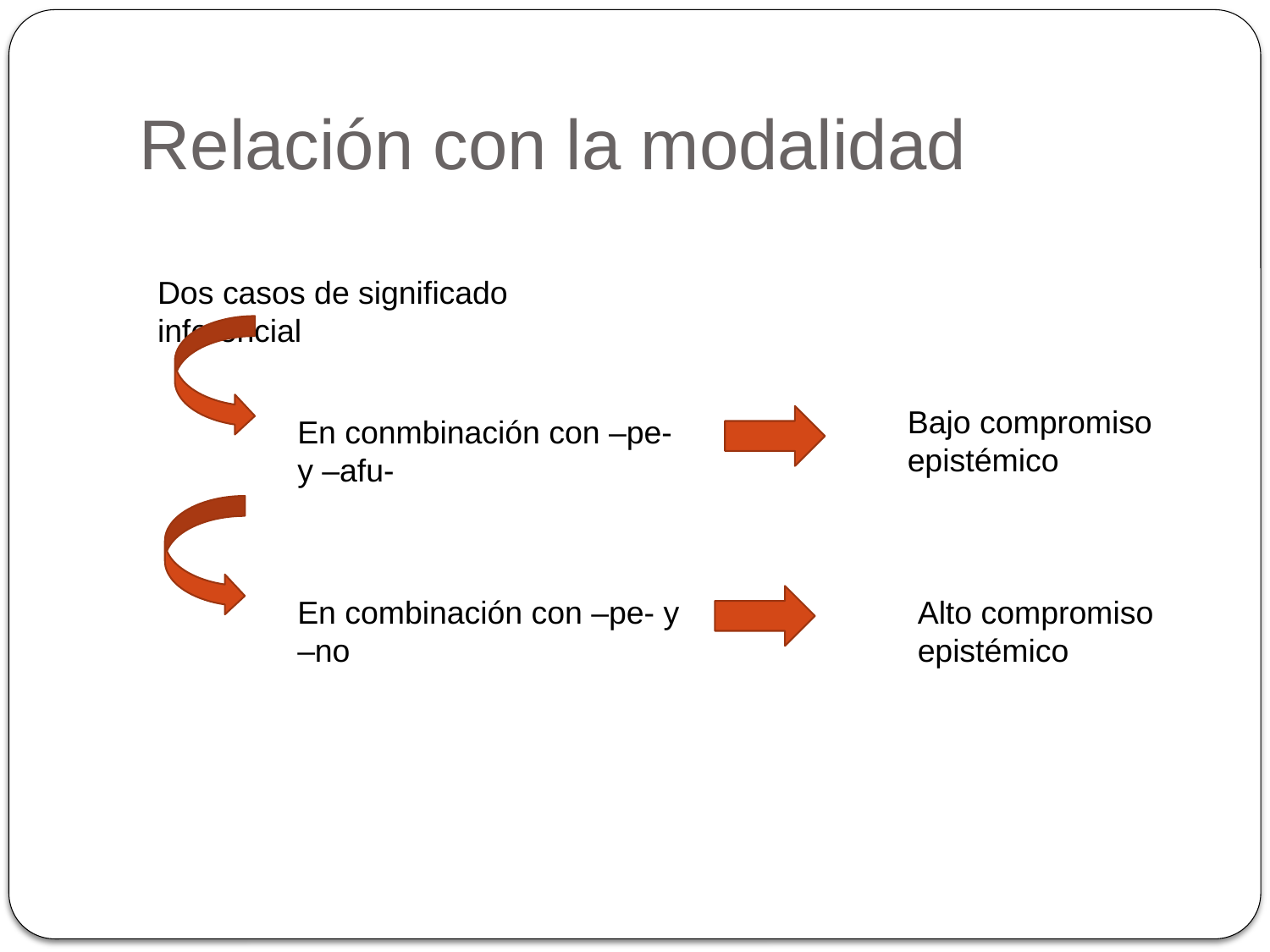

# Relación con la modalidad

Dos casos de significado inferencial

Bajo compromiso epistémico
En conmbinación con –pe- y –afu-

En combinación con –pe- y –no

Alto compromiso epistémico